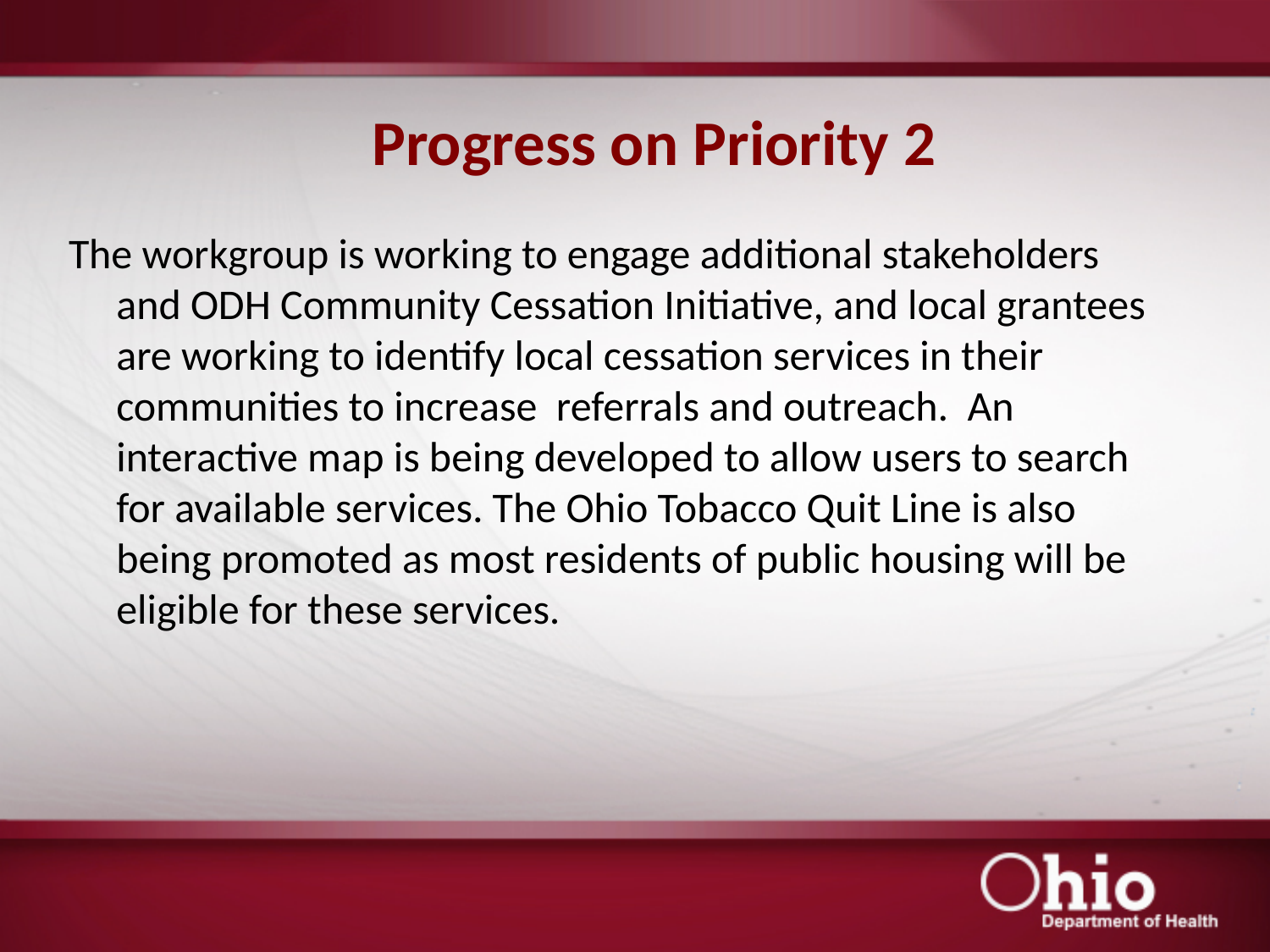

# Progress on Priority 2
The workgroup is working to engage additional stakeholders and ODH Community Cessation Initiative, and local grantees are working to identify local cessation services in their communities to increase  referrals and outreach.  An interactive map is being developed to allow users to search for available services. The Ohio Tobacco Quit Line is also being promoted as most residents of public housing will be eligible for these services.